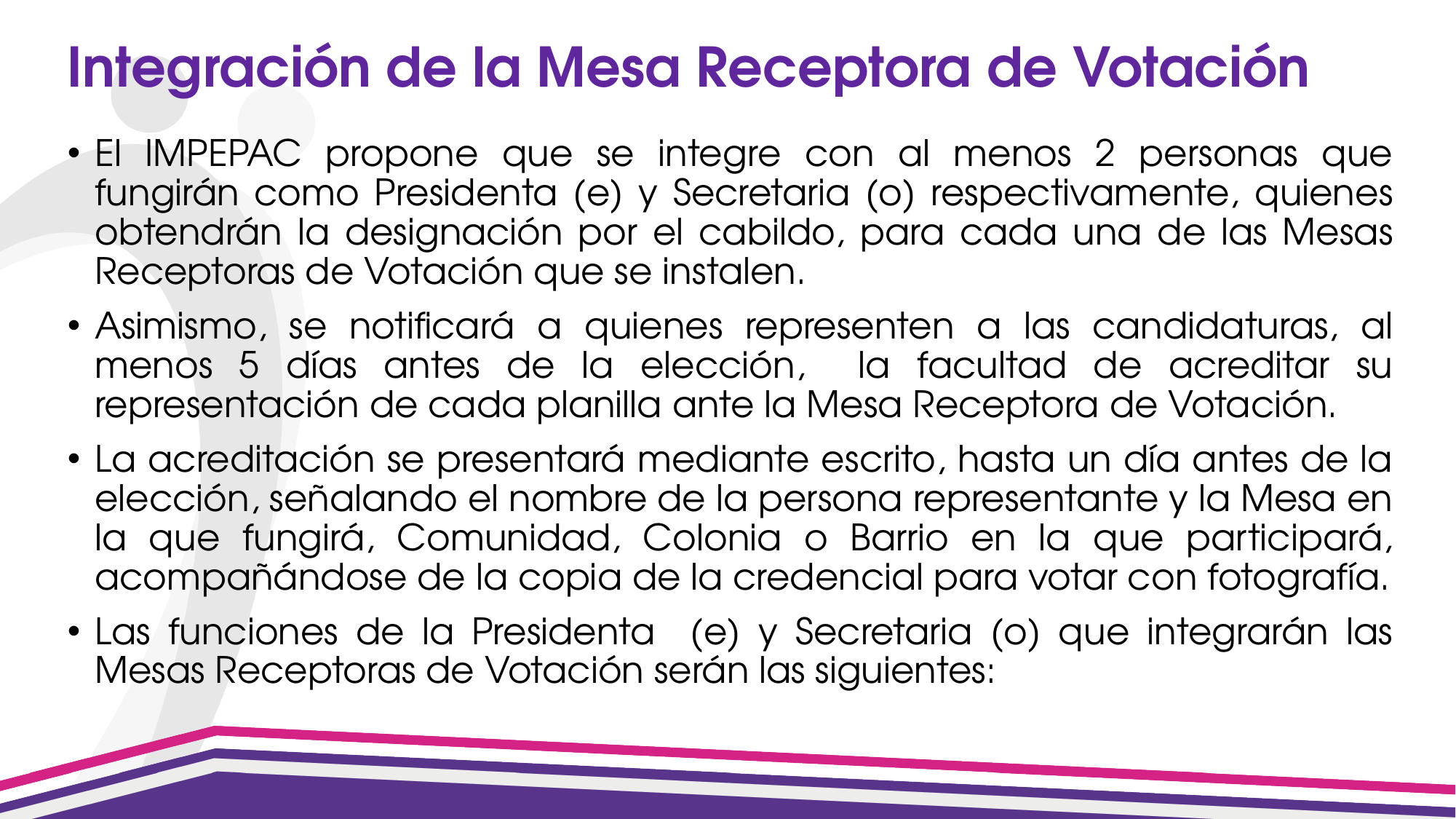

Integración de la Mesa Receptora de Votación
El IMPEPAC propone que se integre con al menos 2 personas que fungirán como Presidenta (e) y Secretaria (o) respectivamente, quienes obtendrán la designación por el cabildo, para cada una de las Mesas Receptoras de Votación que se instalen.
Asimismo, se notificará a quienes representen a las candidaturas, al menos 5 días antes de la elección,  la facultad de acreditar su representación de cada planilla ante la Mesa Receptora de Votación.
La acreditación se presentará mediante escrito, hasta un día antes de la elección, señalando el nombre de la persona representante y la Mesa en la que fungirá, Comunidad, Colonia o Barrio en la que participará, acompañándose de la copia de la credencial para votar con fotografía.
Las funciones de la Presidenta  (e) y Secretaria (o) que integrarán las Mesas Receptoras de Votación serán las siguientes: